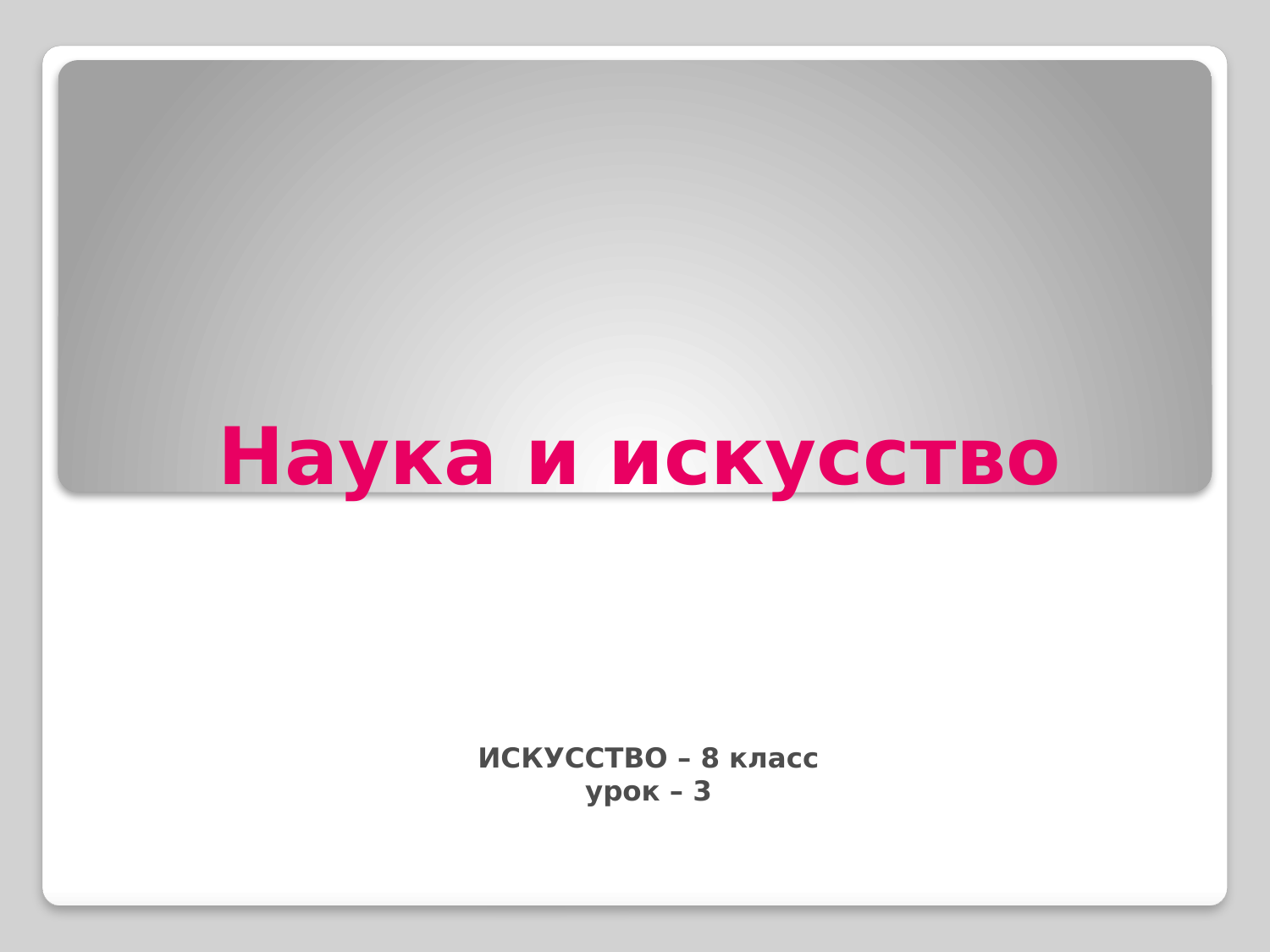

# Наука и искусство

ИСКУССТВО – 8 класс
урок – 3